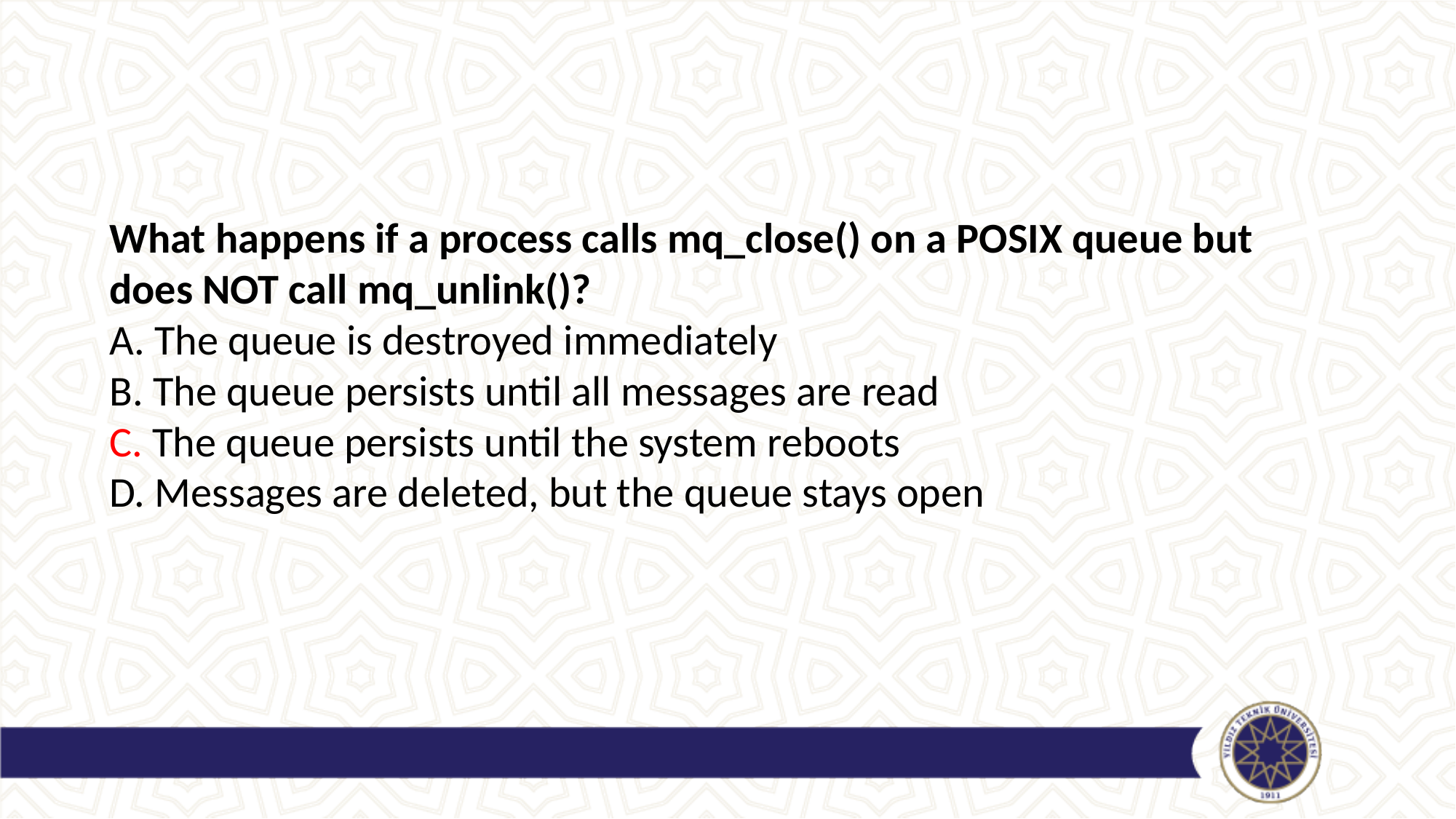

#
What happens if a process calls mq_close() on a POSIX queue but does NOT call mq_unlink()?
A. The queue is destroyed immediately
B. The queue persists until all messages are read
C. The queue persists until the system reboots
D. Messages are deleted, but the queue stays open